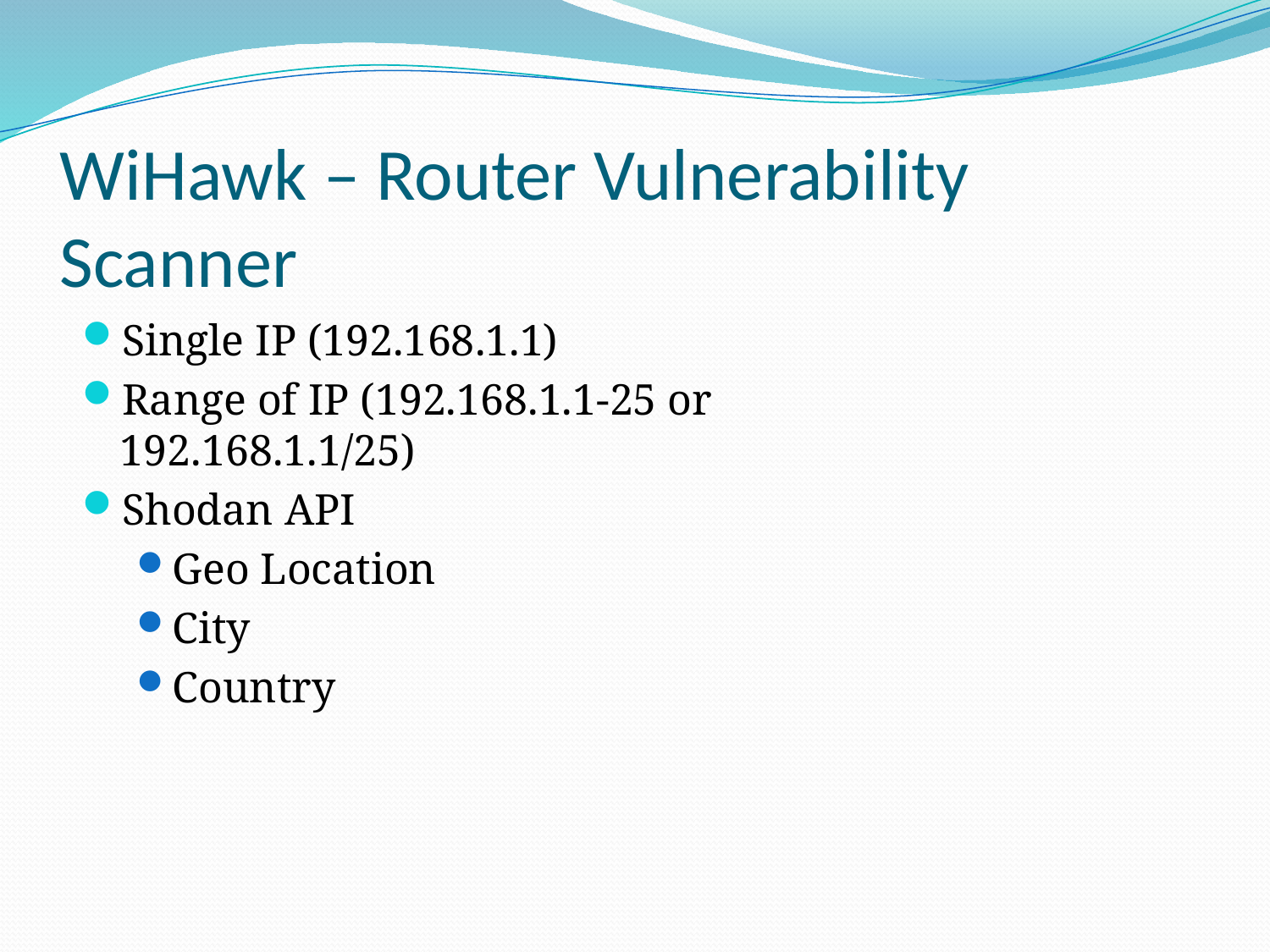

# WiHawk – Router Vulnerability Scanner
Single IP (192.168.1.1)
Range of IP (192.168.1.1-25 or 192.168.1.1/25)
Shodan API
Geo Location
City
Country